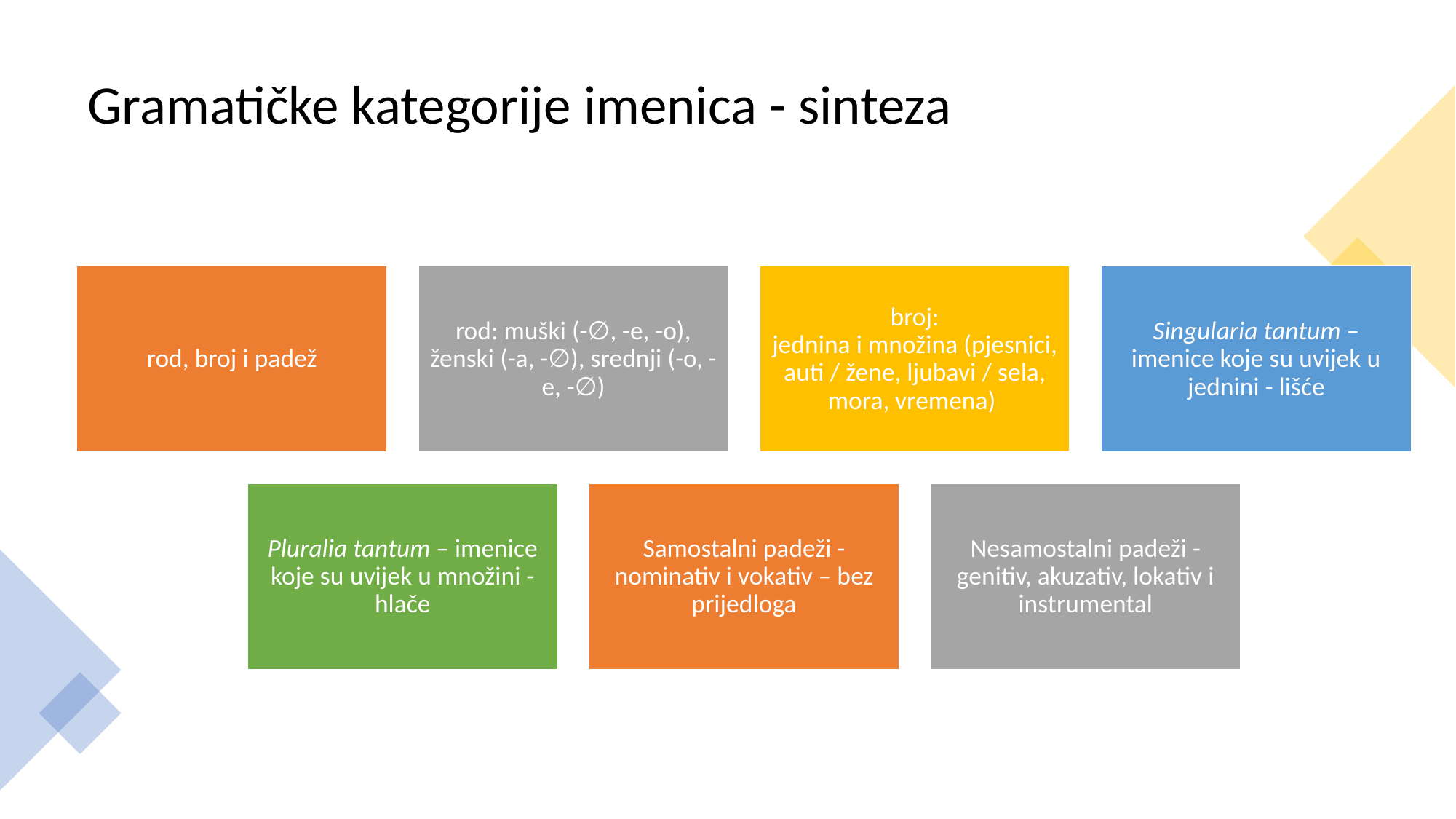

# Gramatičke kategorije imenica - sinteza

rod, broj i padež
rod: muški (-∅, -e, -o), ženski (-a, -∅), srednji (-o, -e, -∅)
broj: jednina i množina (pjesnici, auti / žene, ljubavi / sela, mora, vremena)
Singularia tantum – imenice koje su uvijek u jednini - lišće
Pluralia tantum – imenice koje su uvijek u množini - hlače
Samostalni padeži - nominativ i vokativ – bez prijedloga
Nesamostalni padeži - genitiv, akuzativ, lokativ i instrumental